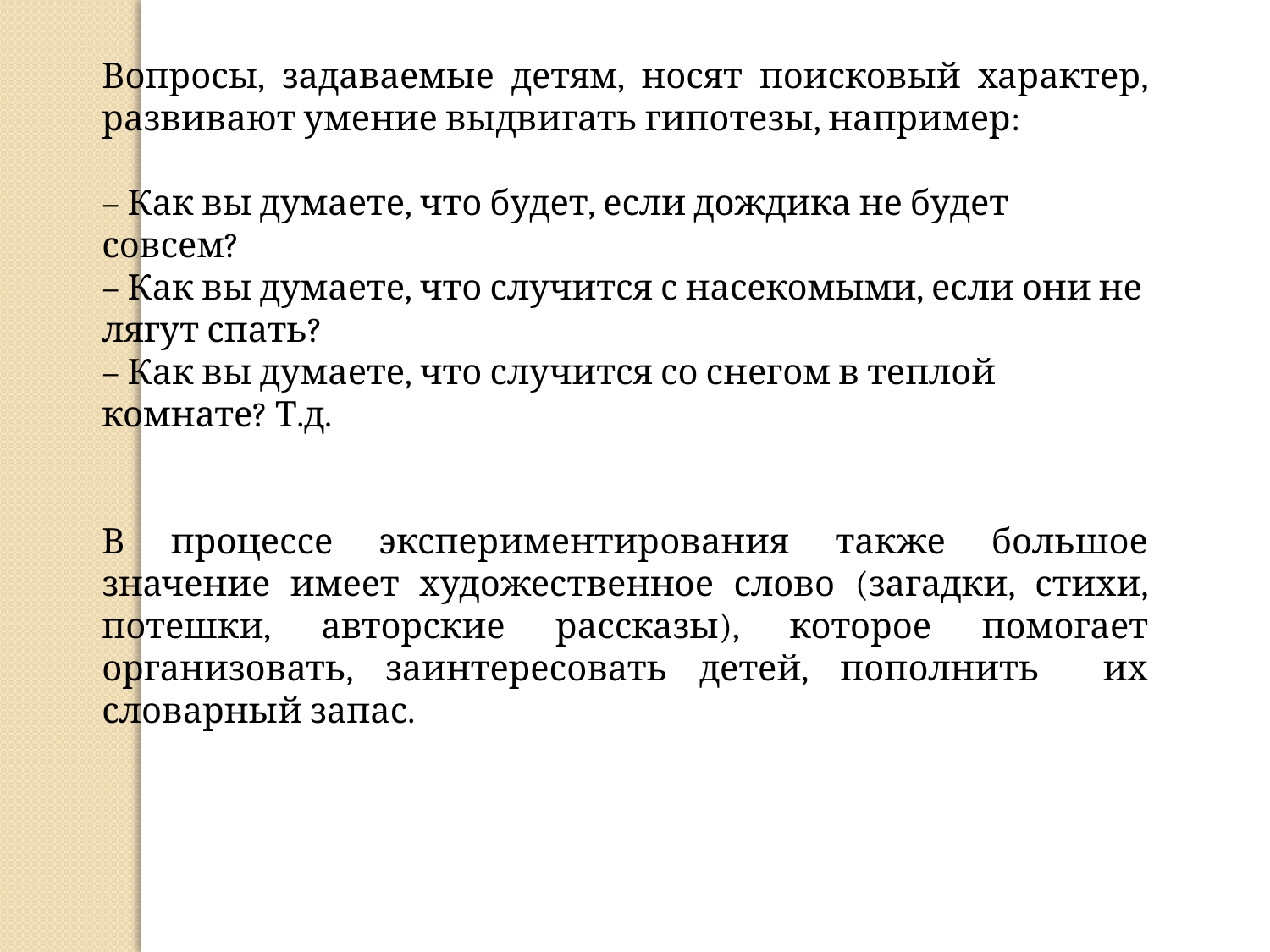

Вопросы, задаваемые детям, носят поисковый характер, развивают умение выдвигать гипотезы, например:

– Как вы думаете, что будет, если дождика не будет совсем?
– Как вы думаете, что случится с насекомыми, если они не лягут спать?
– Как вы думаете, что случится со снегом в теплой комнате? Т.д.

В процессе экспериментирования также большое значение имеет художественное слово (загадки, стихи, потешки, авторские рассказы), которое помогает организовать, заинтересовать детей, пополнить  их словарный запас.